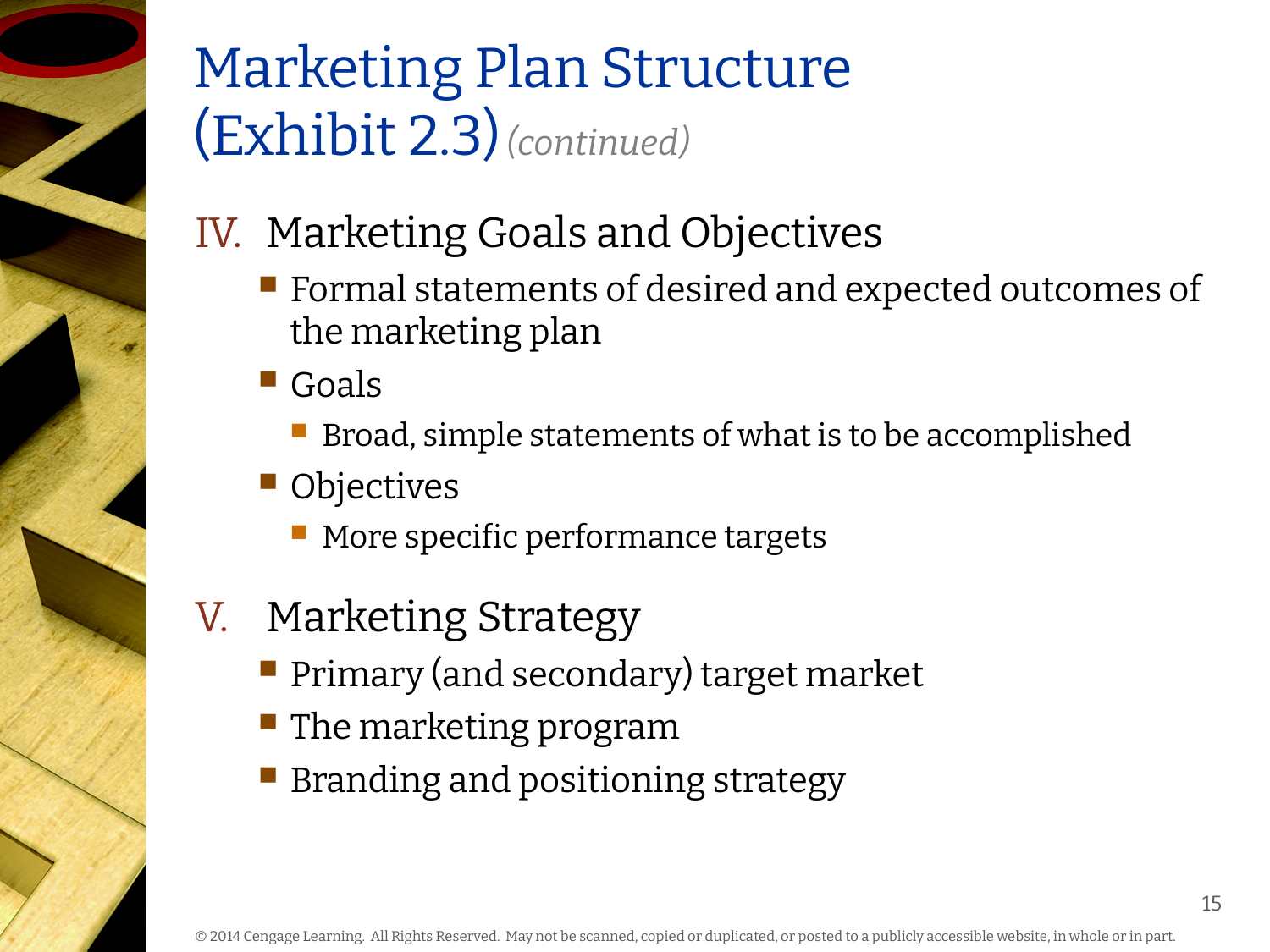

# Marketing Plan Structure (Exhibit 2.3) (continued)
Marketing Goals and Objectives
Formal statements of desired and expected outcomes of the marketing plan
Goals
Broad, simple statements of what is to be accomplished
Objectives
More specific performance targets
Marketing Strategy
Primary (and secondary) target market
The marketing program
Branding and positioning strategy
15